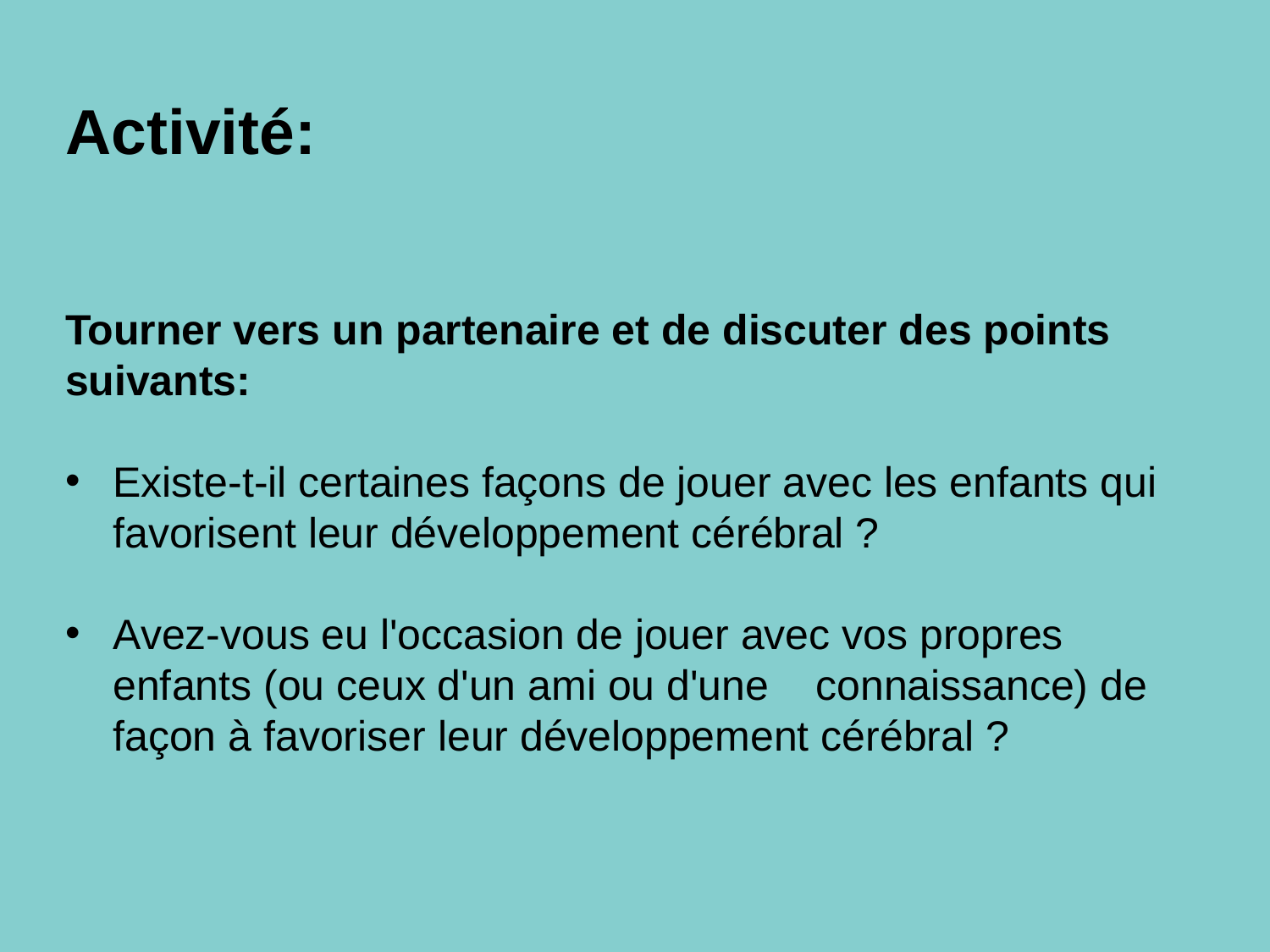

# Activité:
Tourner vers un partenaire et de discuter des points suivants:

Existe-t-il certaines façons de jouer avec les enfants qui favorisent leur développement cérébral ?

Avez-vous eu l'occasion de jouer avec vos propres   enfants (ou ceux d'un ami ou d'une    connaissance) de façon à favoriser leur développement cérébral ?